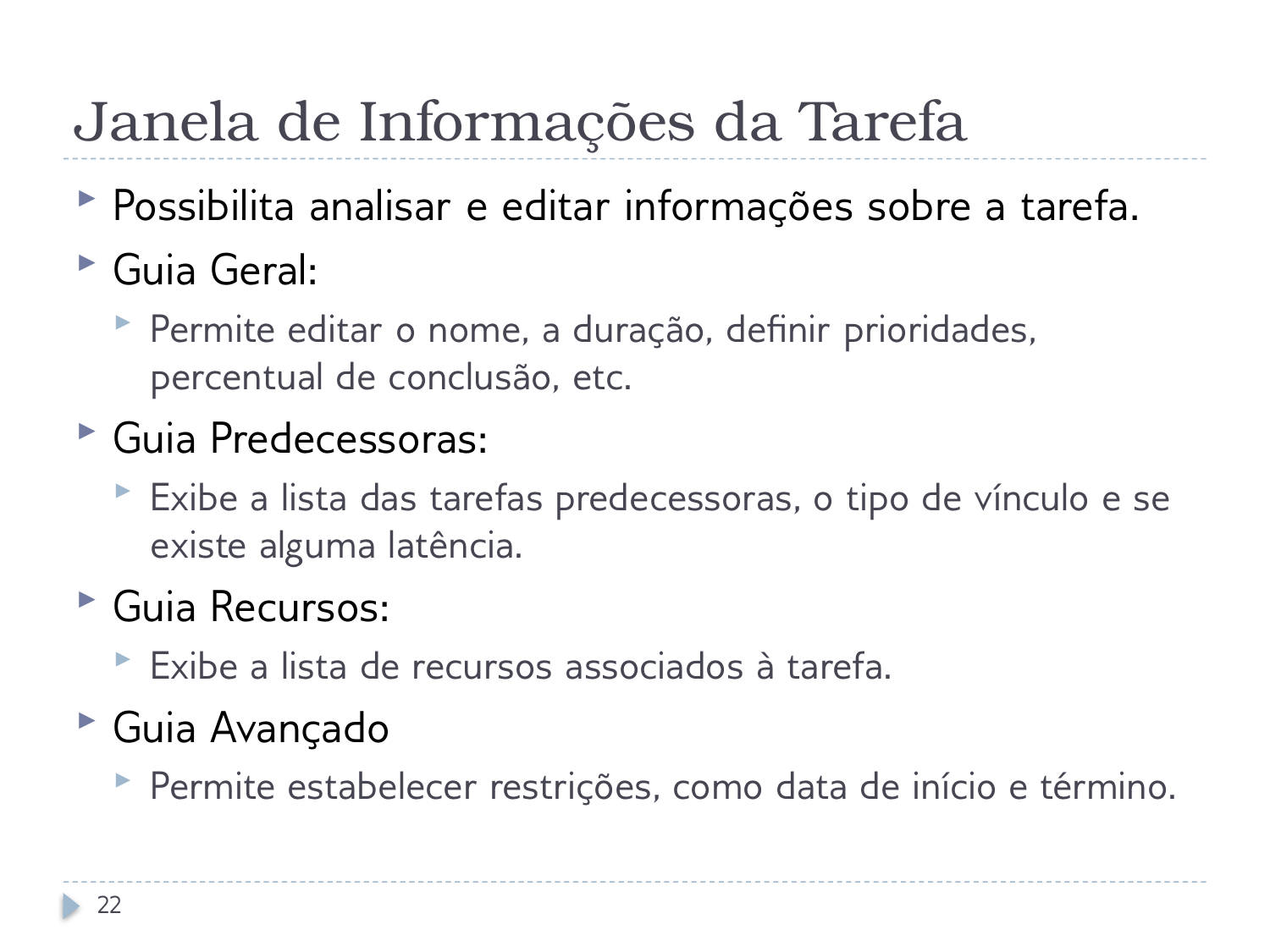

# Janela de Informações da Tarefa
Possibilita analisar e editar informações sobre a tarefa.
Guia Geral:
Permite editar o nome, a duração, definir prioridades, percentual de conclusão, etc.
Guia Predecessoras:
Exibe a lista das tarefas predecessoras, o tipo de vínculo e se existe alguma latência.
Guia Recursos:
Exibe a lista de recursos associados à tarefa.
Guia Avançado
Permite estabelecer restrições, como data de início e término.

22